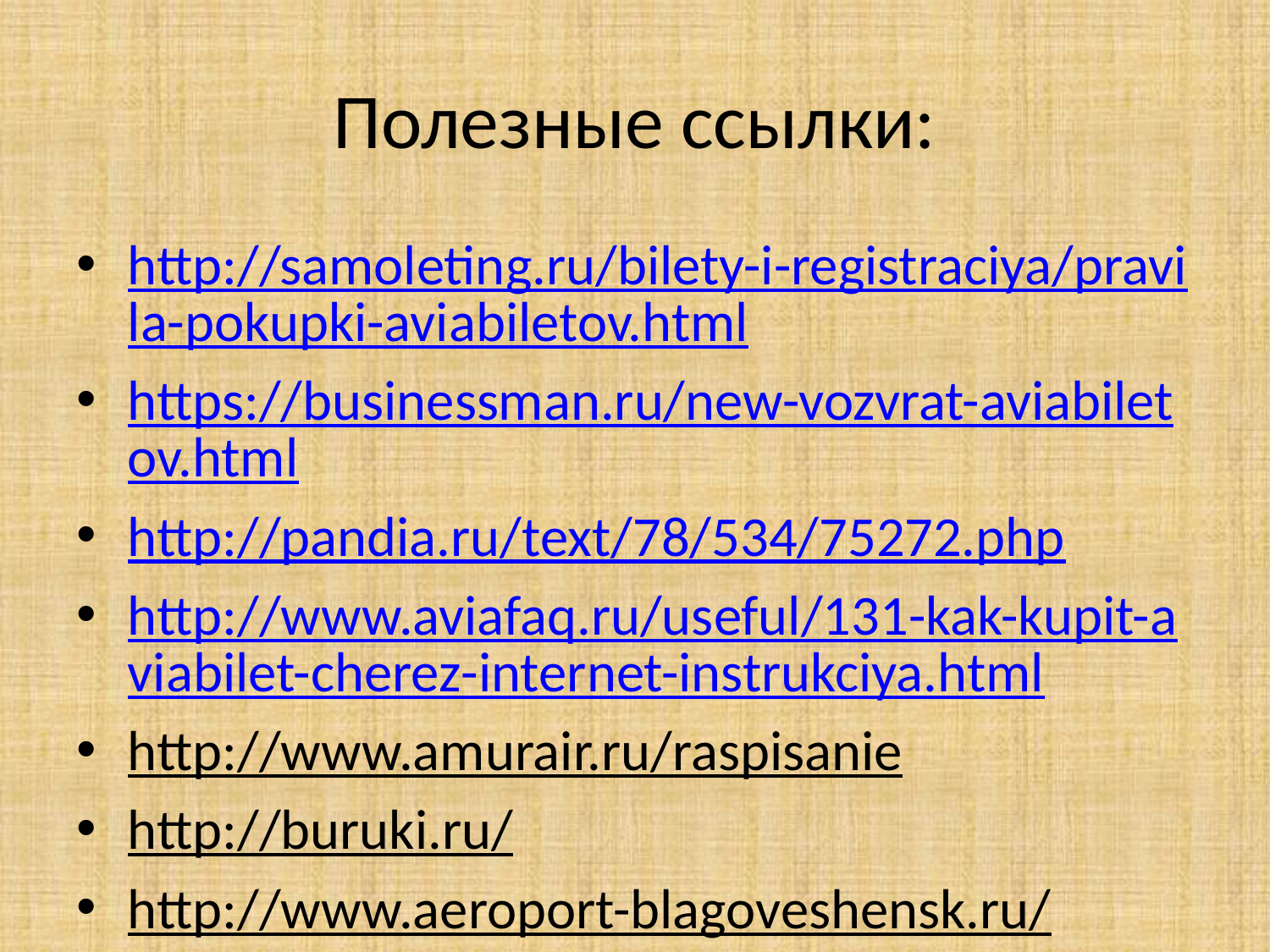

# Полезные ссылки:
http://samoleting.ru/bilety-i-registraciya/pravila-pokupki-aviabiletov.html
https://businessman.ru/new-vozvrat-aviabiletov.html
http://pandia.ru/text/78/534/75272.php
http://www.aviafaq.ru/useful/131-kak-kupit-aviabilet-cherez-internet-instrukciya.html
http://www.amurair.ru/raspisanie
http://buruki.ru/
http://www.aeroport-blagoveshensk.ru/